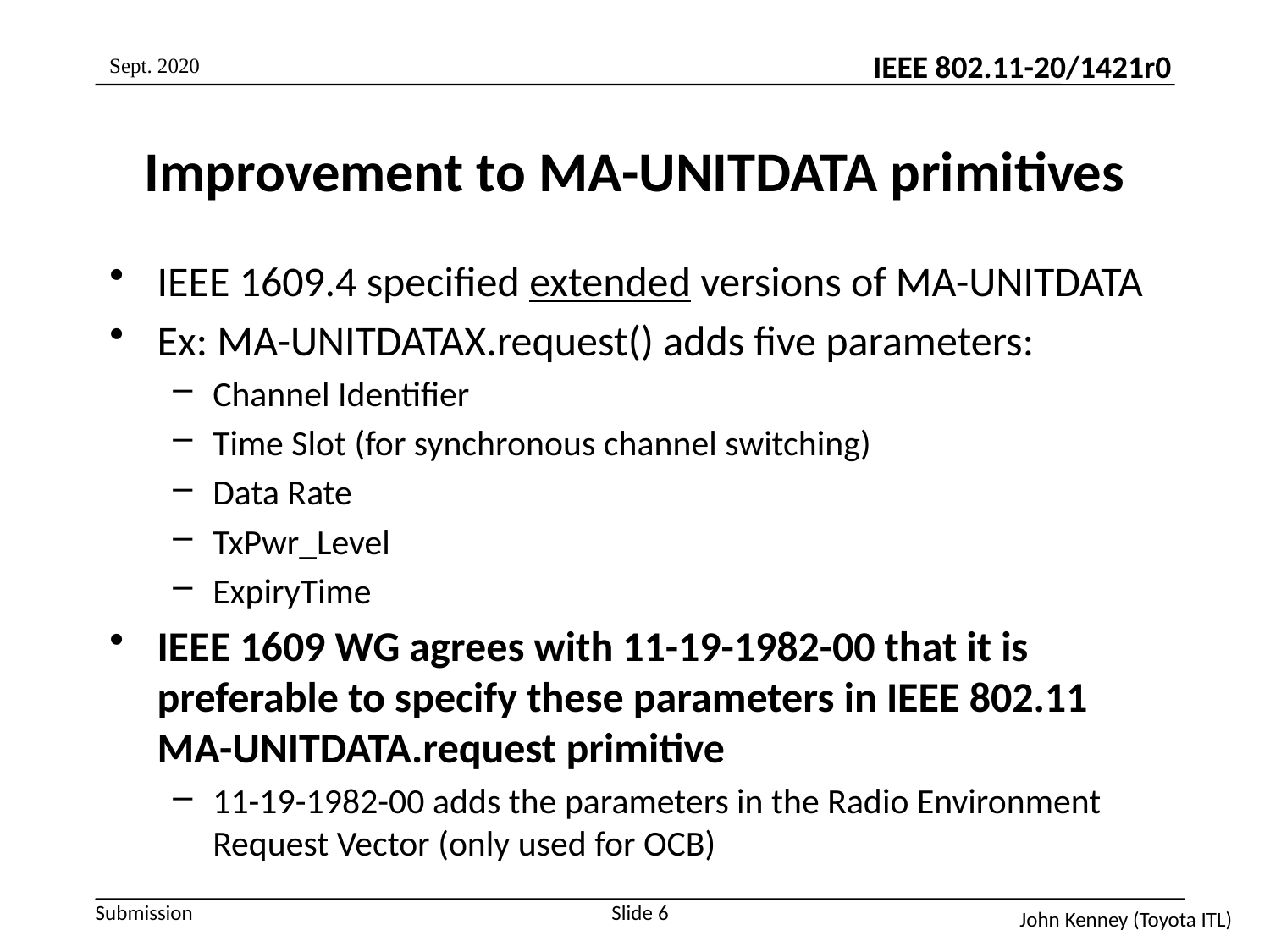

Sept. 2020
# Improvement to MA-UNITDATA primitives
IEEE 1609.4 specified extended versions of MA-UNITDATA
Ex: MA-UNITDATAX.request() adds five parameters:
Channel Identifier
Time Slot (for synchronous channel switching)
Data Rate
TxPwr_Level
ExpiryTime
IEEE 1609 WG agrees with 11-19-1982-00 that it is preferable to specify these parameters in IEEE 802.11 MA-UNITDATA.request primitive
11-19-1982-00 adds the parameters in the Radio Environment Request Vector (only used for OCB)
Slide 6
John Kenney (Toyota ITL)